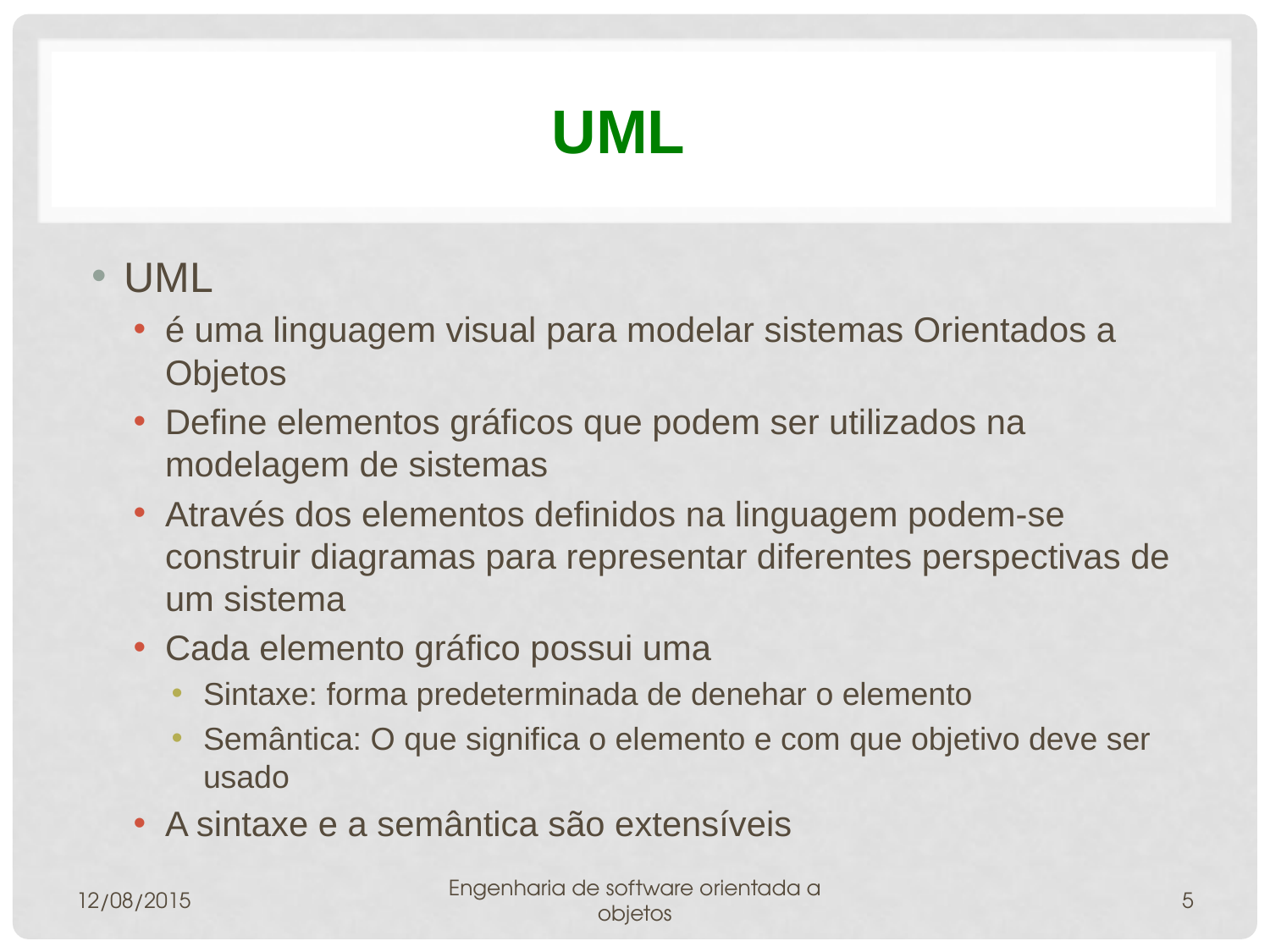

# UML
UML
é uma linguagem visual para modelar sistemas Orientados a Objetos
Define elementos gráficos que podem ser utilizados na modelagem de sistemas
Através dos elementos definidos na linguagem podem-se construir diagramas para representar diferentes perspectivas de um sistema
Cada elemento gráfico possui uma
Sintaxe: forma predeterminada de denehar o elemento
Semântica: O que significa o elemento e com que objetivo deve ser usado
A sintaxe e a semântica são extensíveis
12/08/2015
Engenharia de software orientada a objetos
5